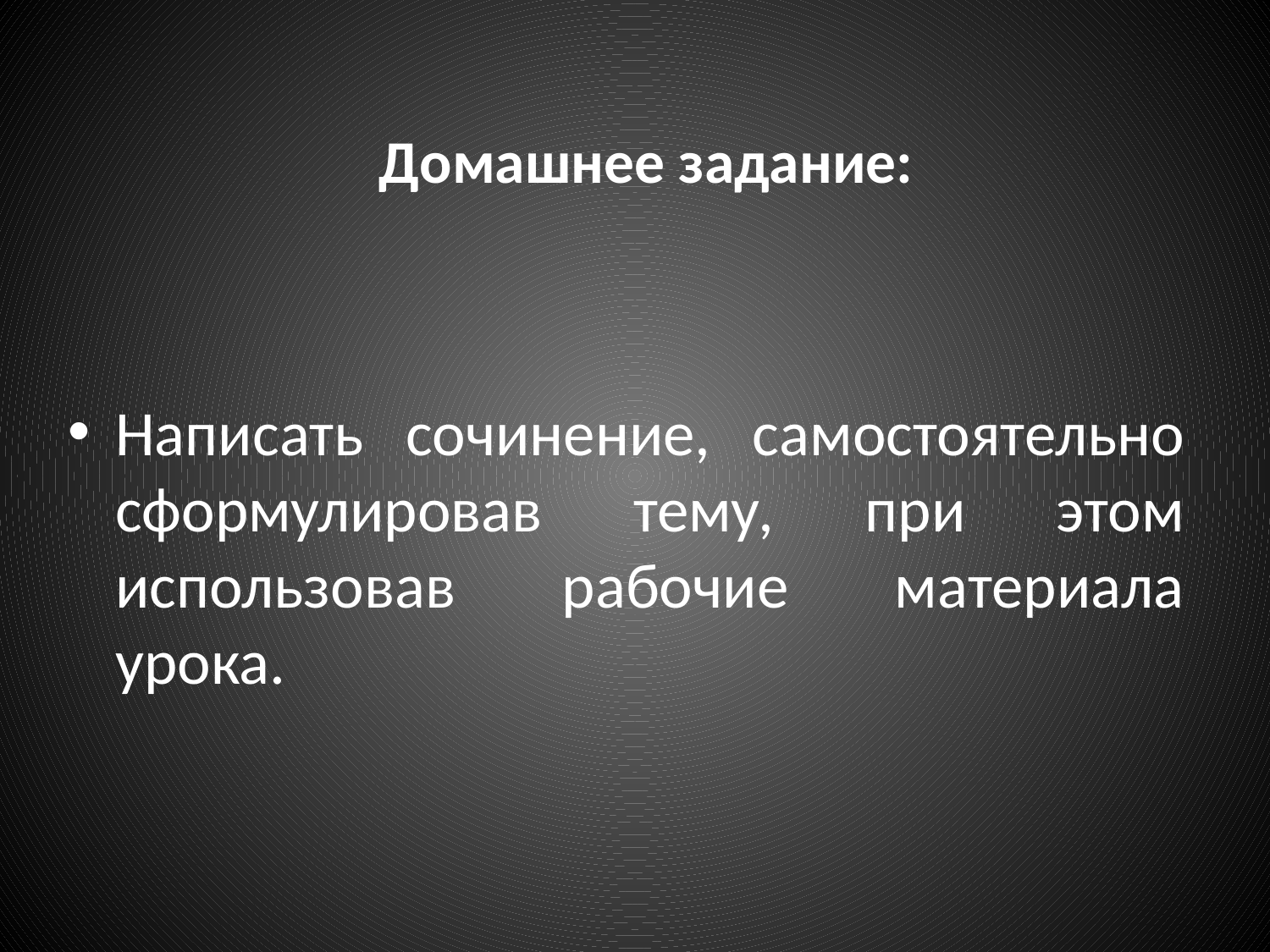

# Домашнее задание:
Написать сочинение, самостоятельно сформулировав тему, при этом использовав рабочие материала урока.